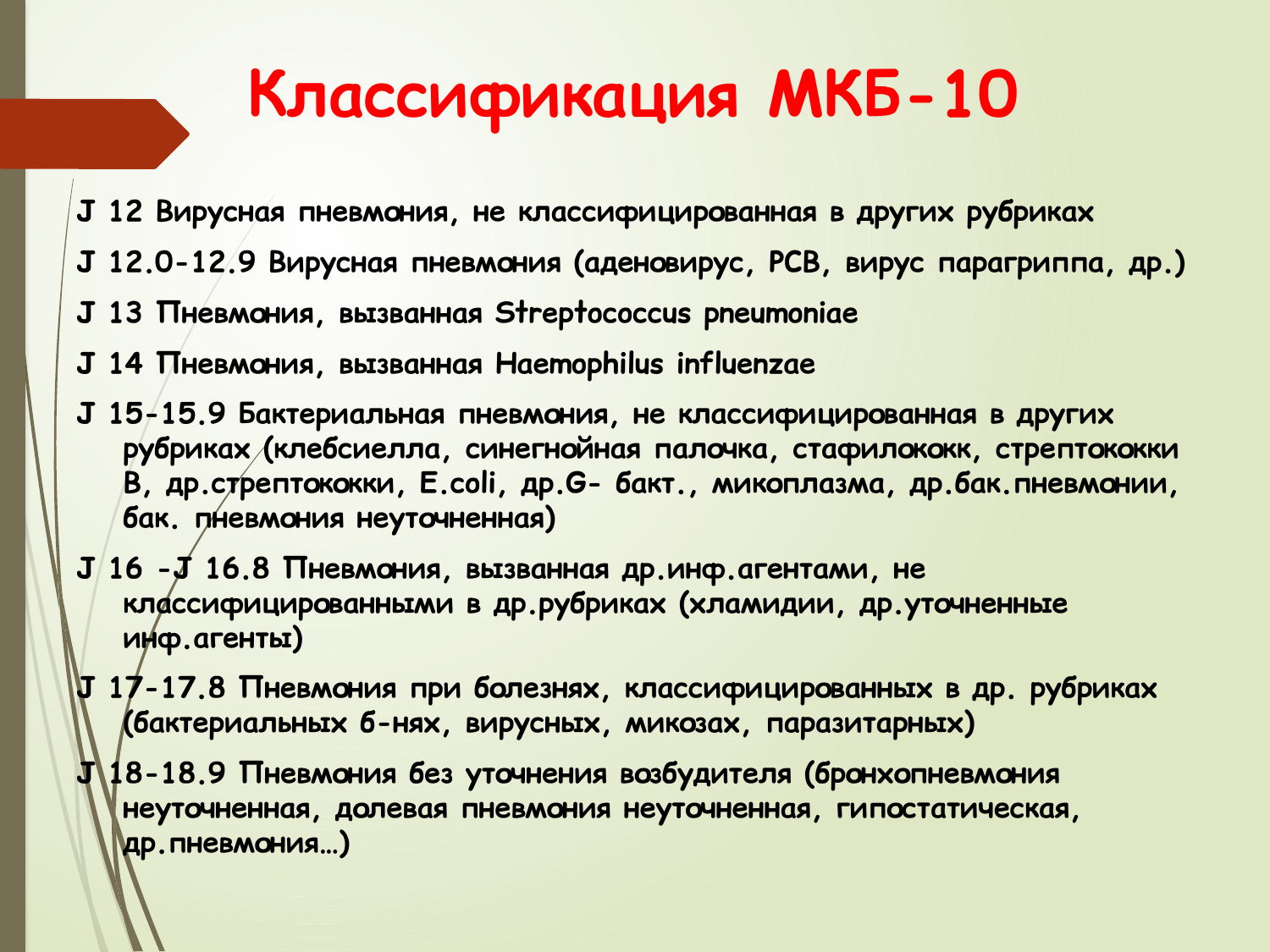

# Классификация МКБ-10
J 12 Вирусная пневмония, не классифицированная в других рубриках
J 12.0-12.9 Вирусная пневмония (аденовирус, РСВ, вирус парагриппа, др.)
J 13 Пневмония, вызванная Streptococcus pneumoniae
J 14 Пневмония, вызванная Haemophilus influenzae
J 15-15.9 Бактериальная пневмония, не классифицированная в других рубриках (клебсиелла, синегнойная палочка, стафилококк, стрептококки В, др.стрептококки, E.coli, др.G- бакт., микоплазма, др.бак.пневмонии, бак. пневмония неуточненная)
J 16 -J 16.8 Пневмония, вызванная др.инф.агентами, не классифицированными в др.рубриках (хламидии, др.уточненные инф.агенты)
J 17-17.8 Пневмония при болезнях, классифицированных в др. рубриках (бактериальных б-нях, вирусных, микозах, паразитарных)
J 18-18.9 Пневмония без уточнения возбудителя (бронхопневмония неуточненная, долевая пневмония неуточненная, гипостатическая, др.пневмония…)